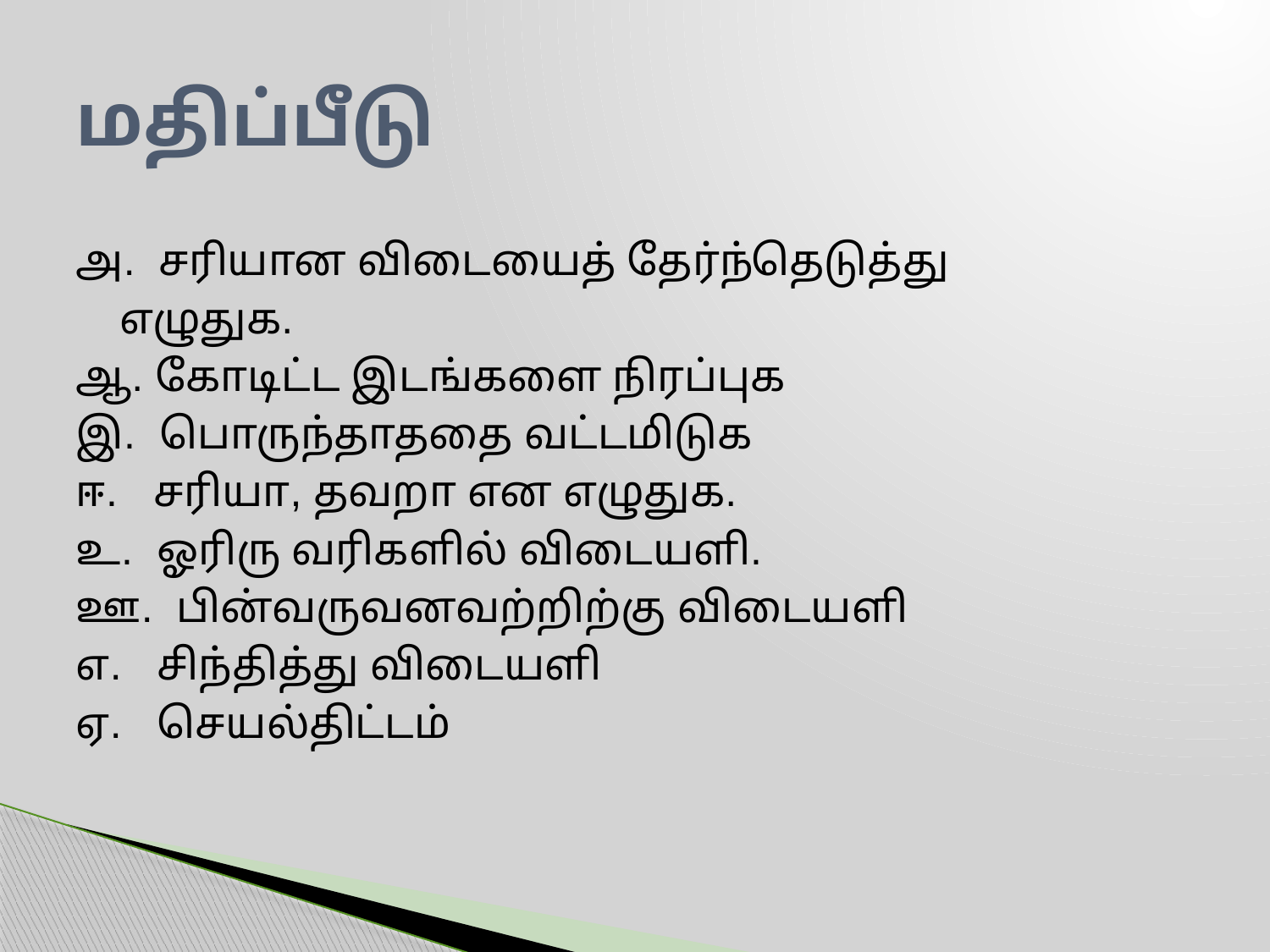

# மதிப்பீடு

அ.  சரியான விடையைத் தேர்ந்தெடுத்து
    எழுதுக.
ஆ. கோடிட்ட இடங்களை நிரப்புக
இ.  பொருந்தாததை வட்டமிடுக
ஈ.   சரியா, தவறா என எழுதுக.
உ.  ஓரிரு வரிகளில் விடையளி.
ஊ.  பின்வருவனவற்றிற்கு விடையளி
எ.   சிந்தித்து விடையளி
ஏ.   செயல்திட்டம்